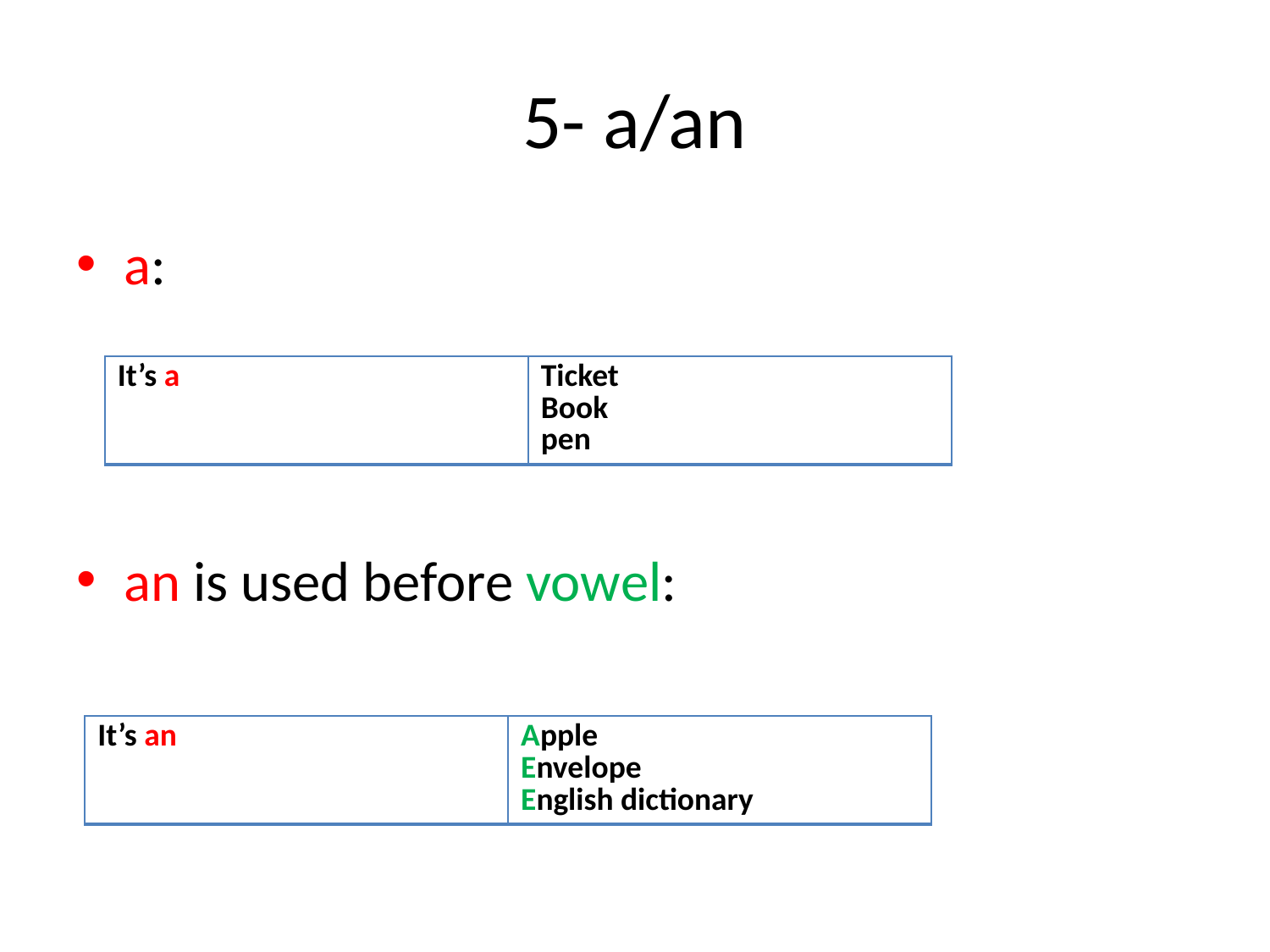

# 5- a/an
a:

an is used before vowel:

| It’s a | Ticket Book pen |
| --- | --- |
| It’s an | Apple Envelope English dictionary |
| --- | --- |